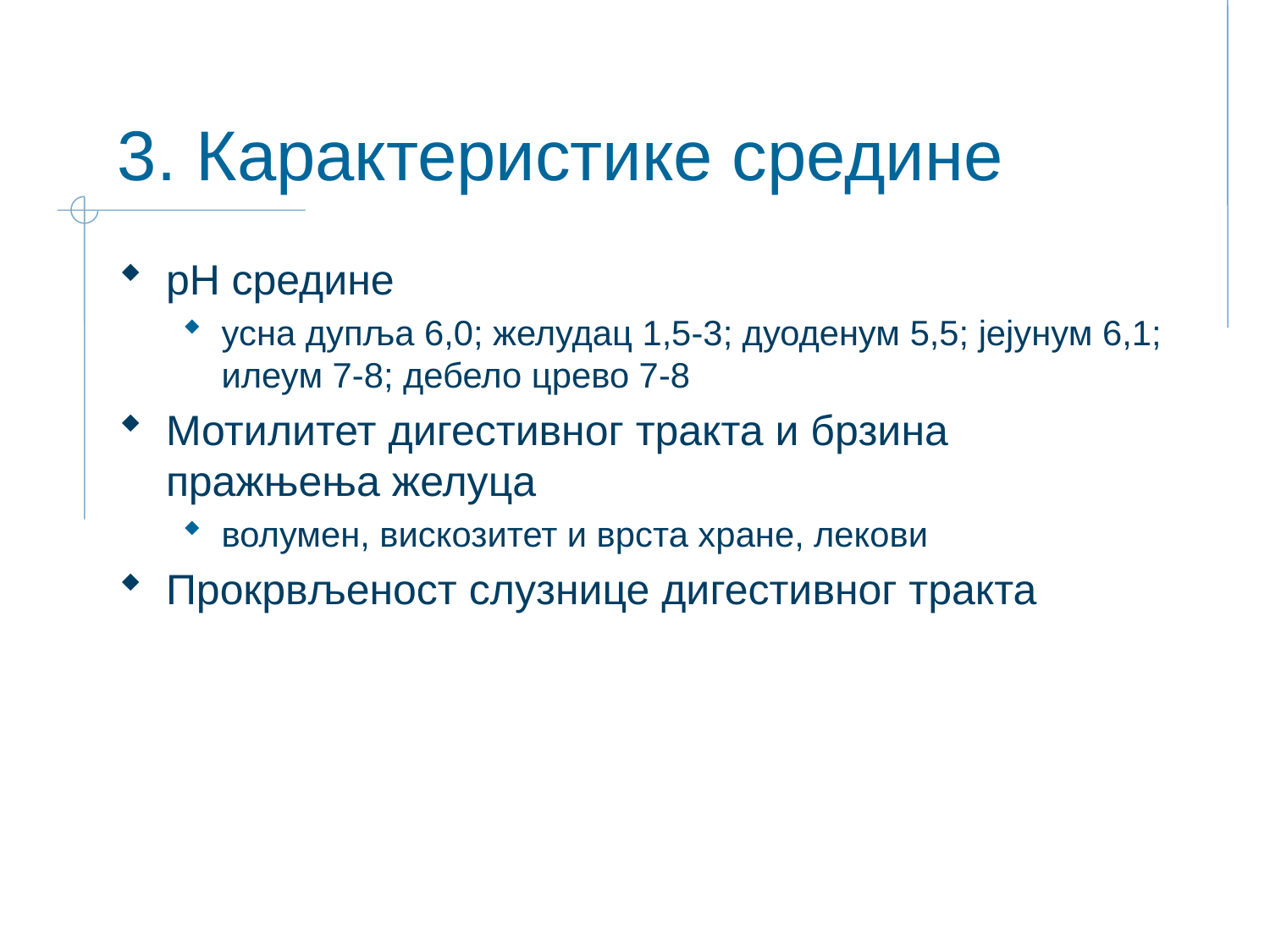

# 3. Карактеристике средине
pH средине
усна дупља 6,0; желудац 1,5-3; дуоденум 5,5; јејунум 6,1; илеум 7-8; дебело црево 7-8
Мотилитет дигестивног тракта и брзина пражњења желуца
волумен, вискозитет и врста хране, лекови
Прокрвљеност слузнице дигестивног тракта